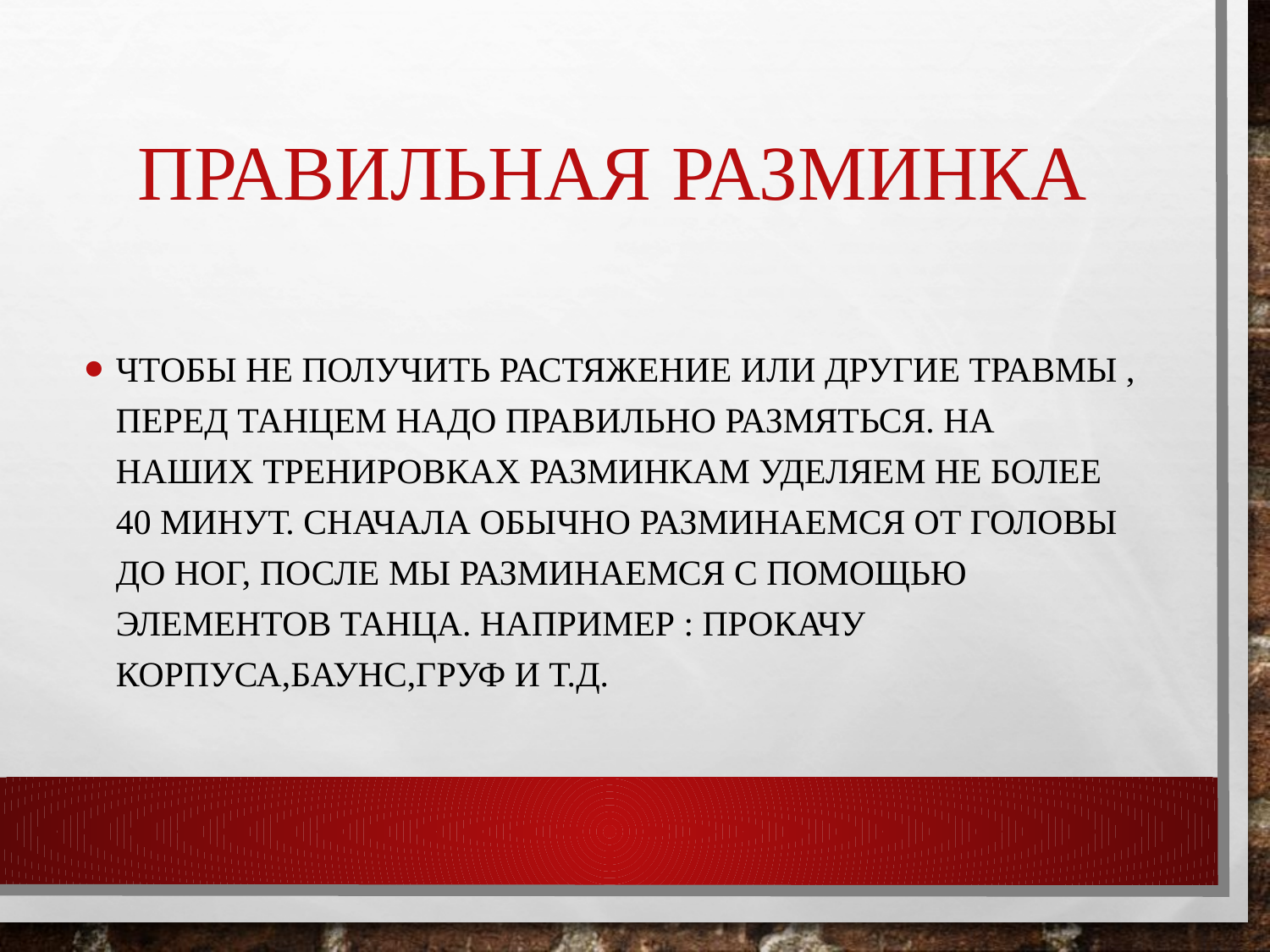

# Правильная разминка
Чтобы не получить растяжение или другие травмы , перед танцем надо правильно размяться. На наших тренировках разминкам уделяем не более 40 минут. Сначала обычно разминаемся от головы до ног, после мы разминаемся с помощью элементов танца. Например : прокачу корпуса,баунс,груф и т.д.